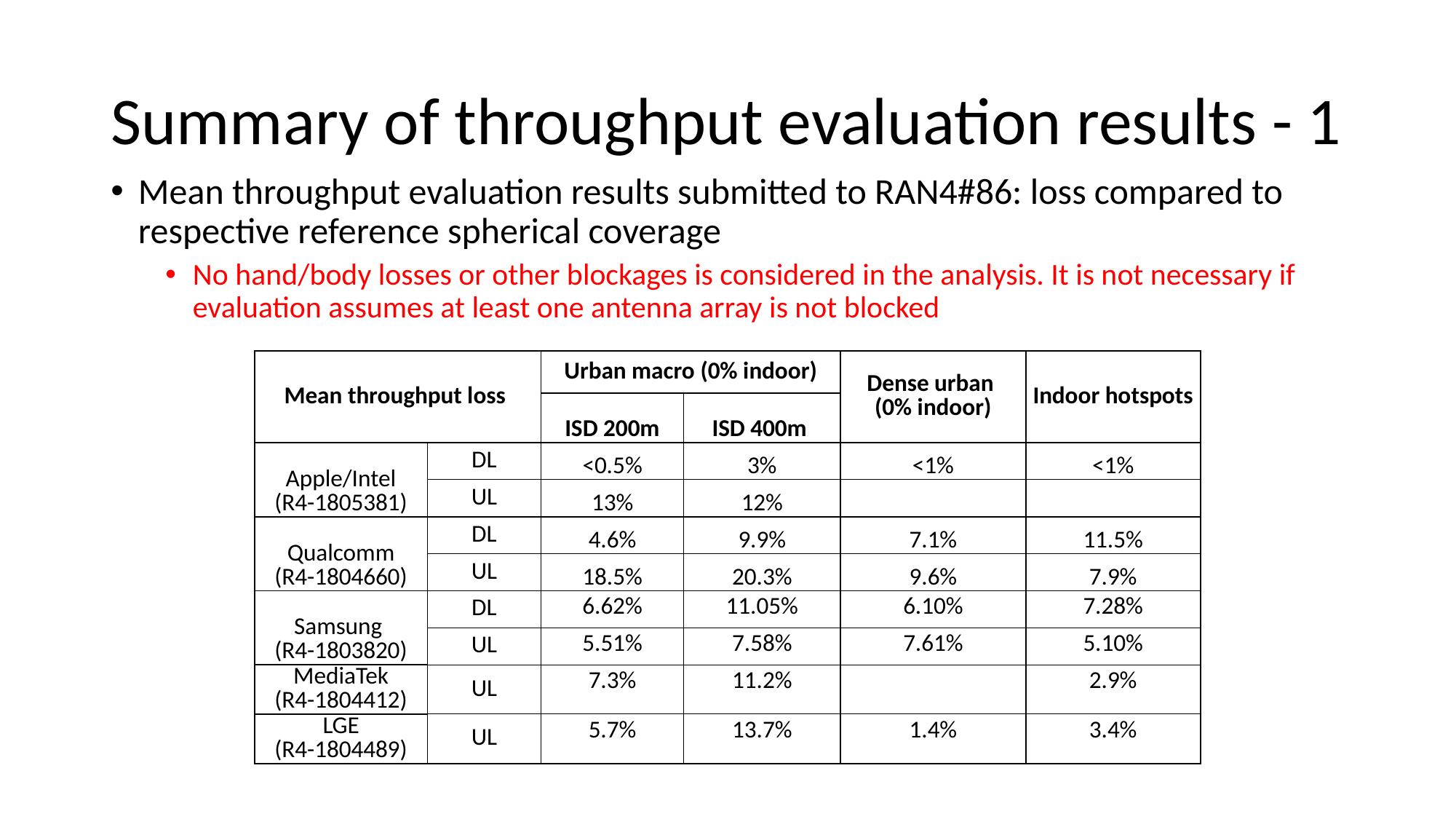

# Summary of throughput evaluation results - 1
Mean throughput evaluation results submitted to RAN4#86: loss compared to respective reference spherical coverage
No hand/body losses or other blockages is considered in the analysis. It is not necessary if evaluation assumes at least one antenna array is not blocked

| Mean throughput loss |  | Urban macro (0% indoor) |  | Dense urban (0% indoor) | Indoor hotspots |
| --- | --- | --- | --- | --- | --- |
|  |  | ISD 200m | ISD 400m |  |  |
| Apple/Intel (R4-1805381) | DL | <0.5% | 3% | <1% | <1% |
|  | UL | 13% | 12% |  |  |
| Qualcomm (R4-1804660) | DL | 4.6% | 9.9% | 7.1% | 11.5% |
|  | UL | 18.5% | 20.3% | 9.6% | 7.9% |
| Samsung (R4-1803820) | DL | 6.62% | 11.05% | 6.10% | 7.28% |
|  | UL | 5.51% | 7.58% | 7.61% | 5.10% |
| MediaTek (R4-1804412) | UL | 7.3% | 11.2% |  | 2.9% |
| LGE (R4-1804489) | UL | 5.7% | 13.7% | 1.4% | 3.4% |